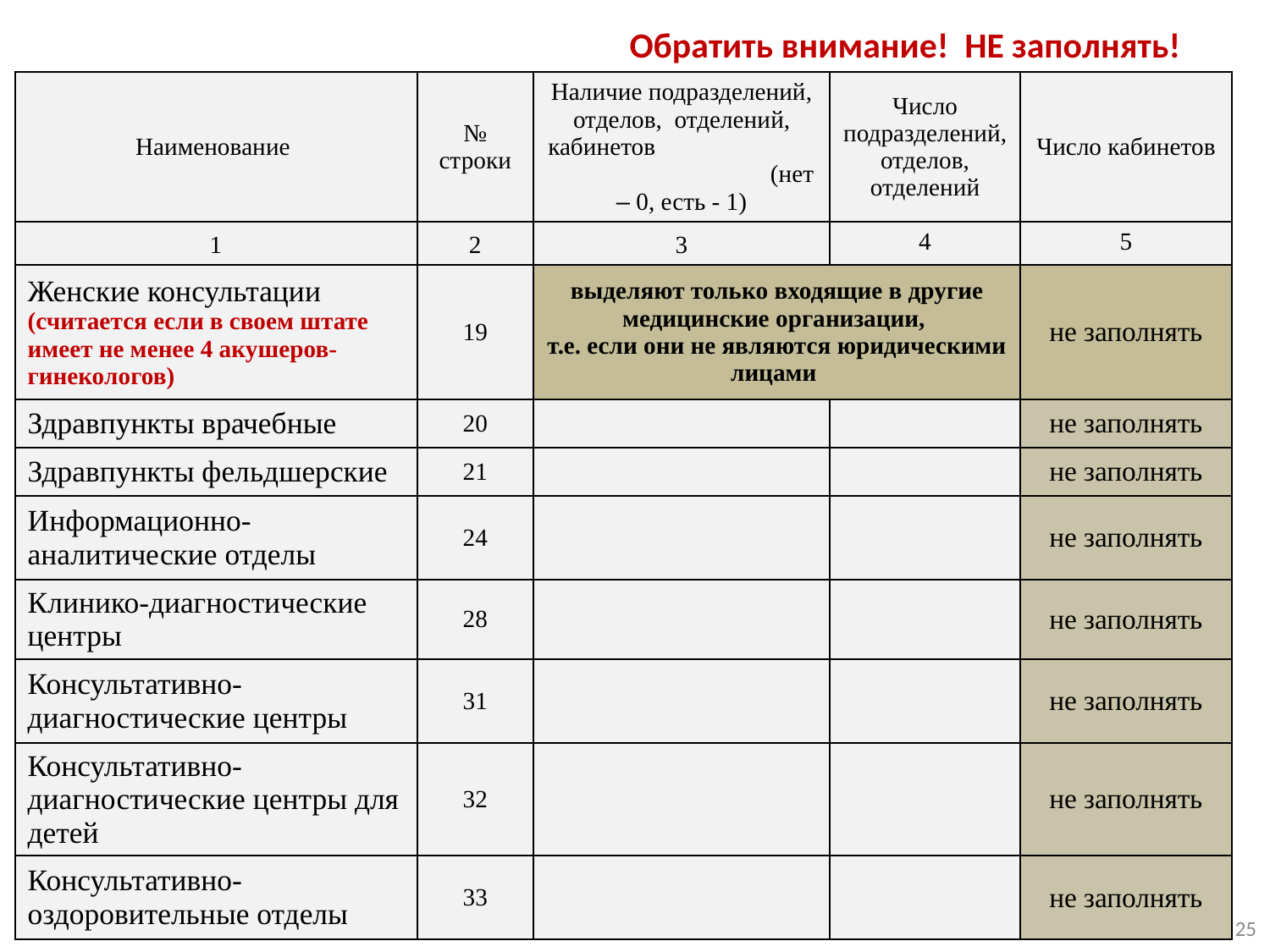

Обратить внимание!  НЕ заполнять!
| Наименование | № строки | Наличие подразделений, отделов, отделений, кабинетов (нет – 0, есть - 1) | Число подразделений, отделов, отделений | Число кабинетов |
| --- | --- | --- | --- | --- |
| 1 | 2 | 3 | 4 | 5 |
| Женские консультации (считается если в своем штате имеет не менее 4 акушеров-гинекологов) | 19 | выделяют только входящие в другие медицинские организации, т.е. если они не являются юридическими лицами |  | не заполнять |
| Здравпункты врачебные | 20 |  |  | не заполнять |
| Здравпункты фельдшерские | 21 |  |  | не заполнять |
| Информационно-аналитические отделы | 24 |  |  | не заполнять |
| Клинико-диагностические центры | 28 |  |  | не заполнять |
| Консультативно-диагностические центры | 31 |  |  | не заполнять |
| Консультативно-диагностические центры для детей | 32 |  |  | не заполнять |
| Консультативно-оздоровительные отделы | 33 |  |  | не заполнять |
25